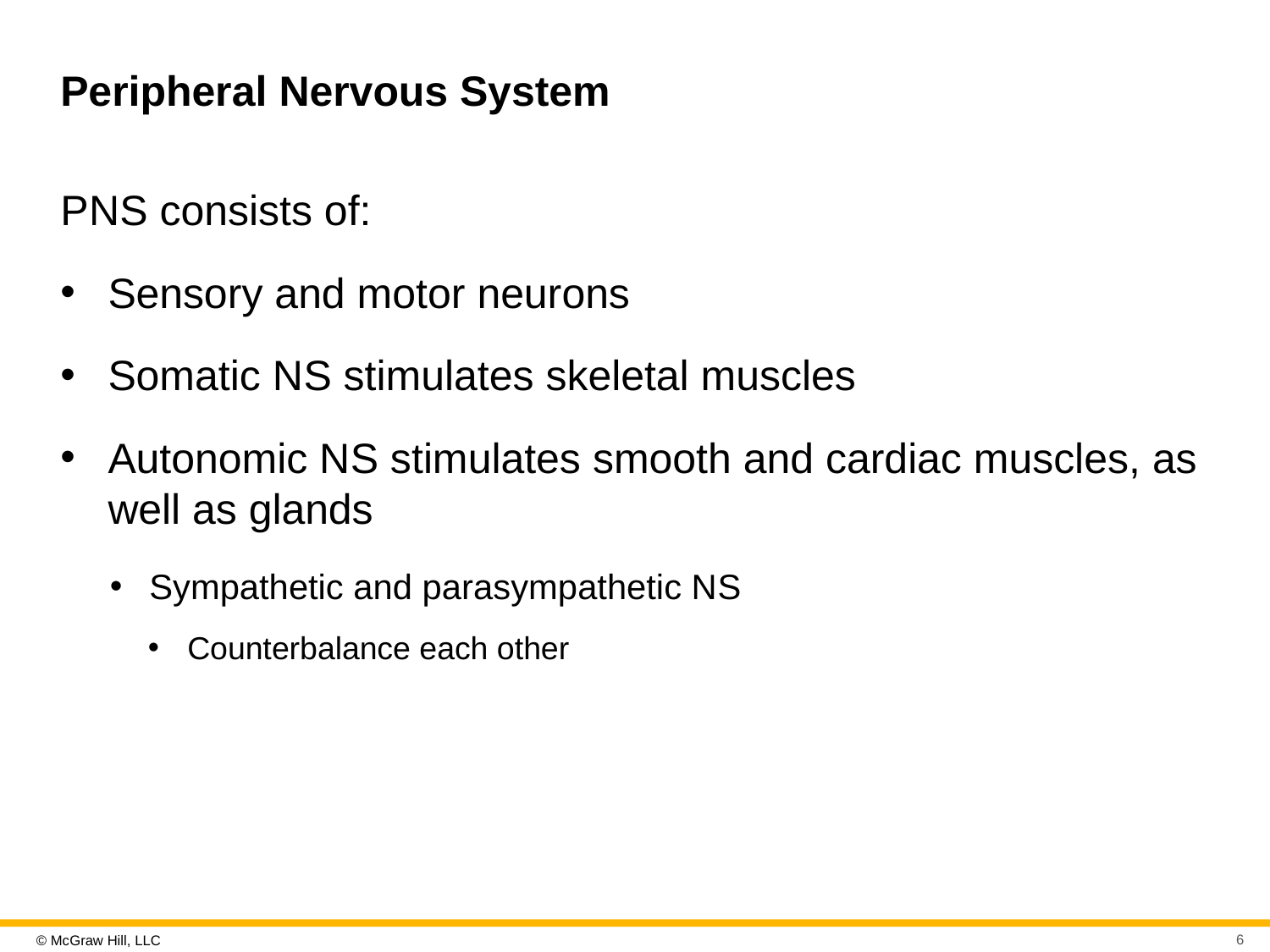

# Peripheral Nervous System
P N S consists of:
Sensory and motor neurons
Somatic N S stimulates skeletal muscles
Autonomic N S stimulates smooth and cardiac muscles, as well as glands
Sympathetic and parasympathetic N S
Counterbalance each other
6